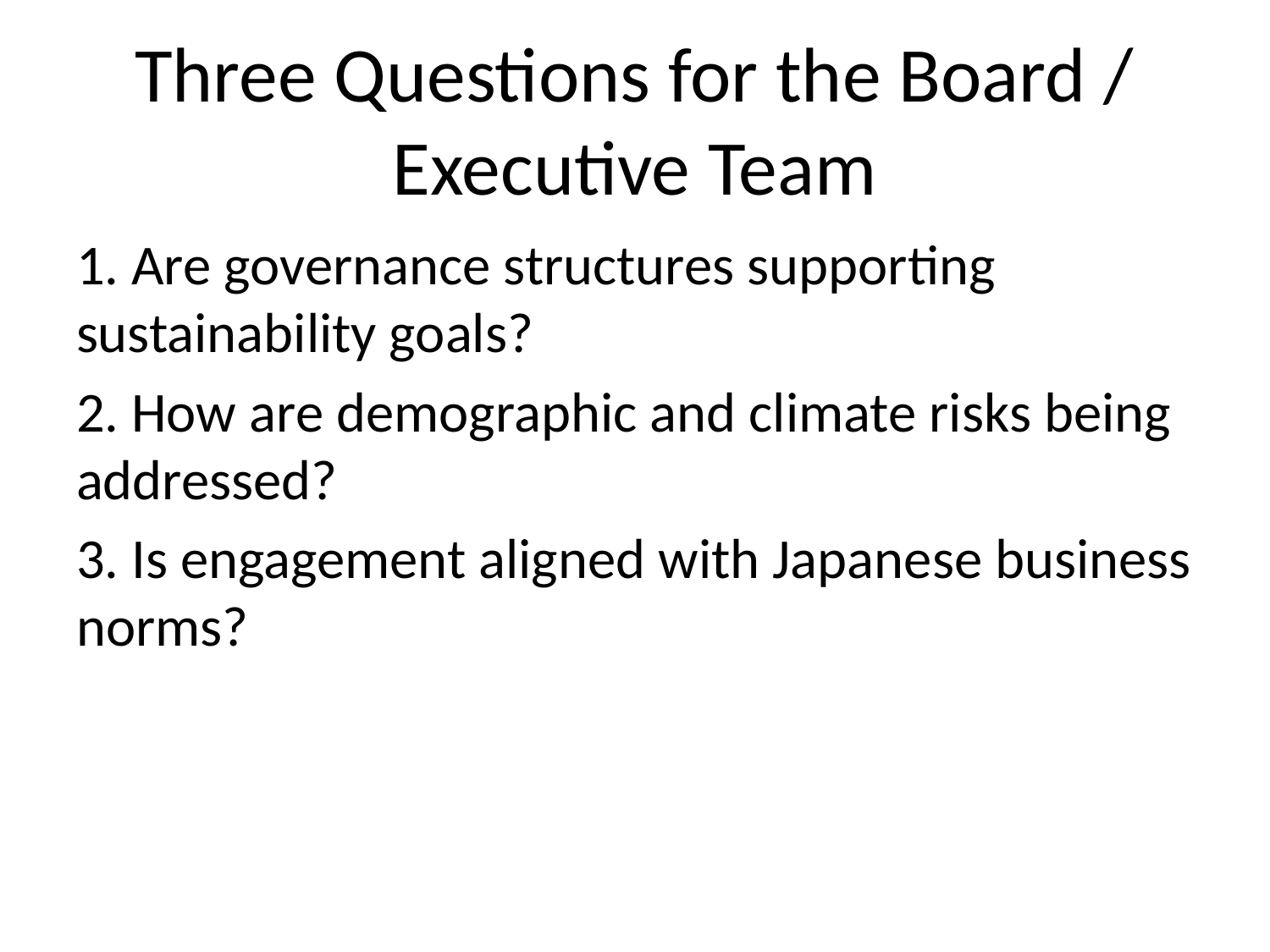

# Three Questions for the Board / Executive Team
1. Are governance structures supporting sustainability goals?
2. How are demographic and climate risks being addressed?
3. Is engagement aligned with Japanese business norms?